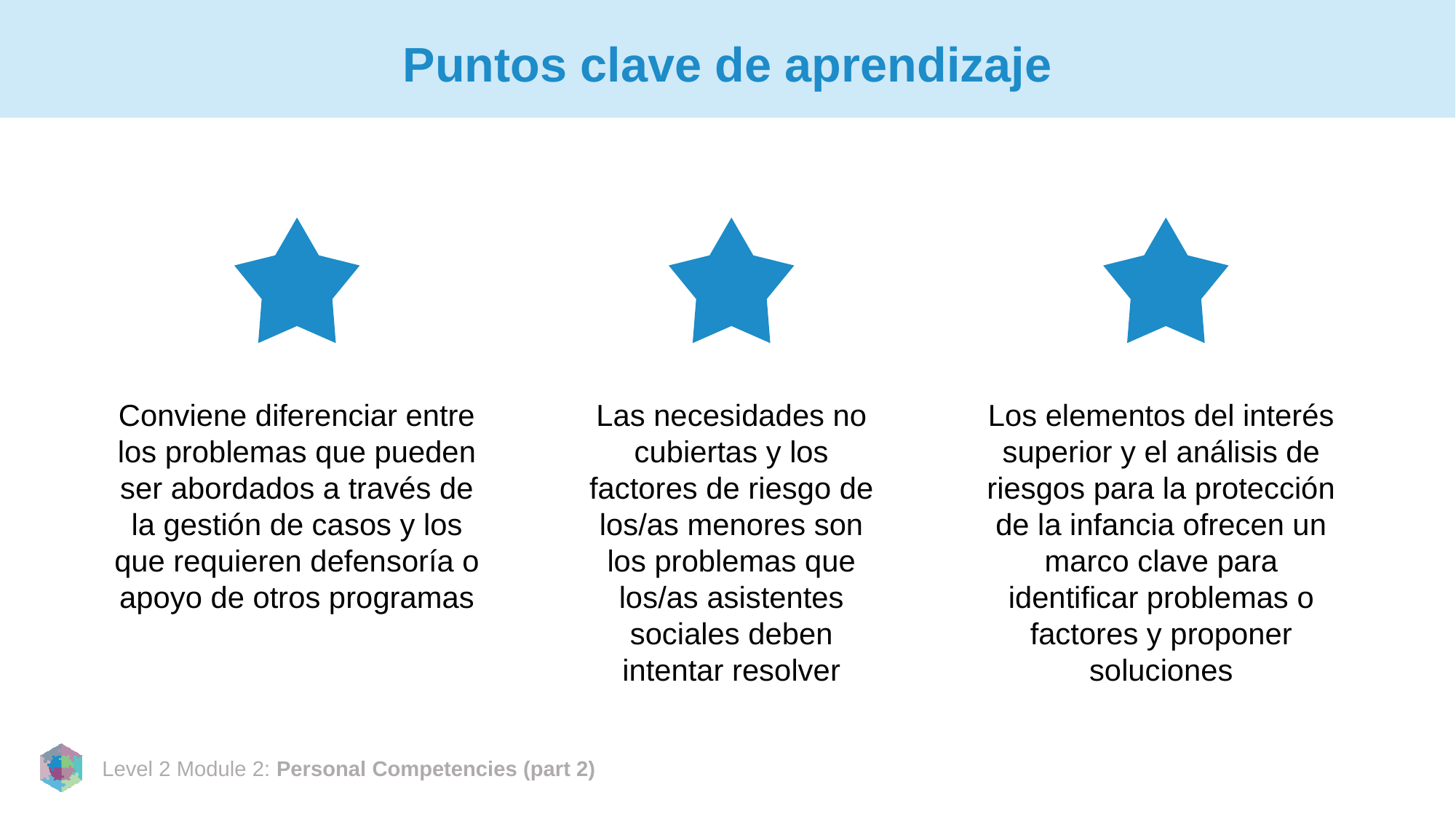

# Puntos clave de aprendizaje

Conviene diferenciar entre los problemas que pueden ser abordados a través de la gestión de casos y los que requieren defensoría o apoyo de otros programas
Las necesidades no cubiertas y los factores de riesgo de los/as menores son los problemas que los/as asistentes sociales deben intentar resolver
Los elementos del interés superior y el análisis de riesgos para la protección de la infancia ofrecen un marco clave para identificar problemas o factores y proponer soluciones